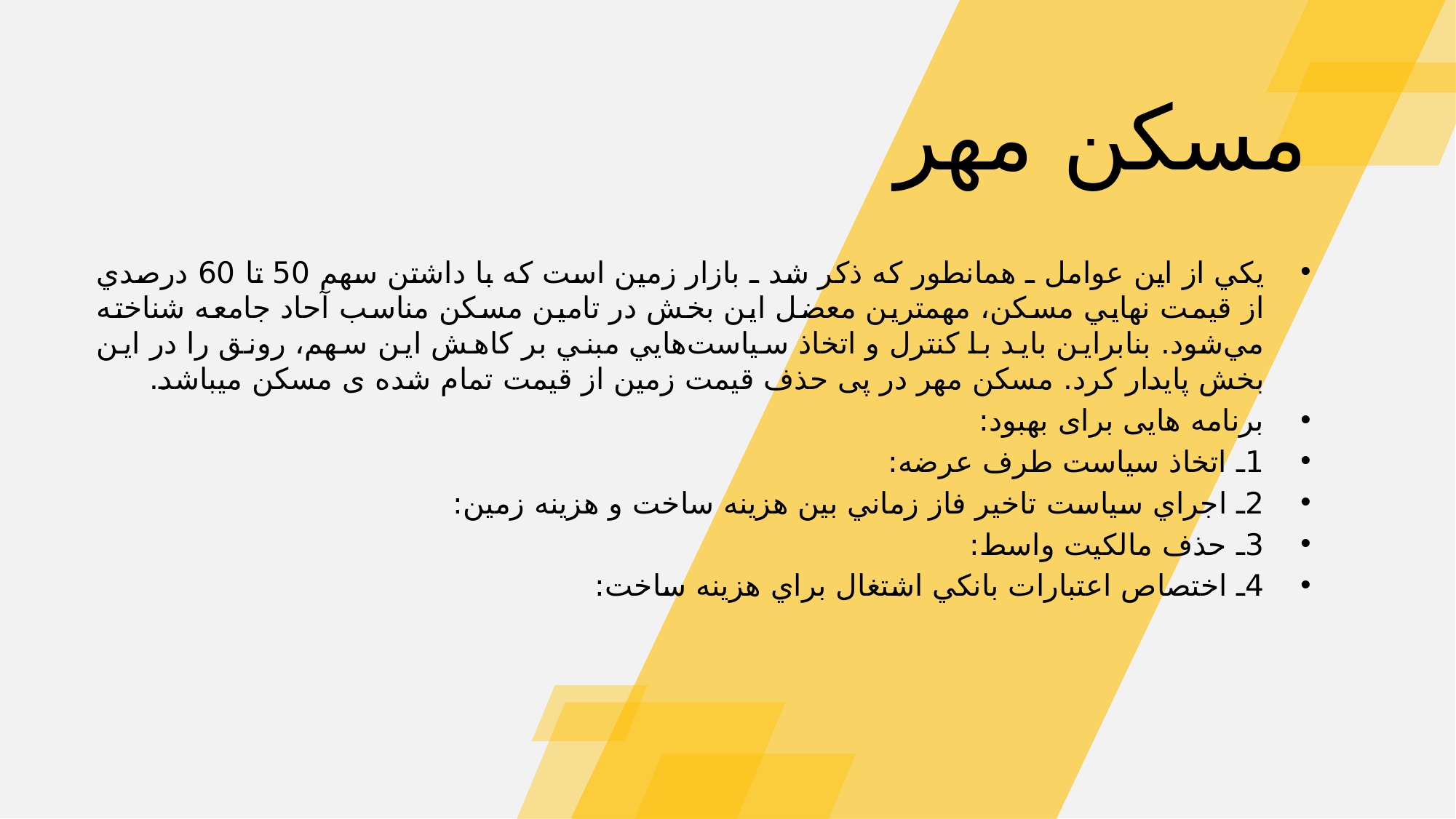

# مسکن مهر
يكي از اين عوامل ـ همانطور كه ذكر شد ـ بازار زمين است كه با داشتن سهم 50 تا 60 درصدي از قيمت نهايي مسكن، مهمترين معضل اين بخش در تامين مسكن مناسب آحاد جامعه شناخته مي‌‌شود. بنابراين بايد با کنترل و اتخاذ سياست‌هايي مبني بر کاهش اين سهم، رونق را در اين بخش پايدار كرد. مسکن مهر در پی حذف قیمت زمین از قیمت تمام شده ی مسکن میباشد.
برنامه هایی برای بهبود:
1ـ اتخاذ سياست طرف عرضه:
2ـ اجراي سياست تاخير فاز زماني بين هزينه ساخت و هزينه زمين:
3ـ حذف مالکيت واسط:
4‌ـ اختصاص اعتبارات بانکي اشتغال براي هزينه ساخت: